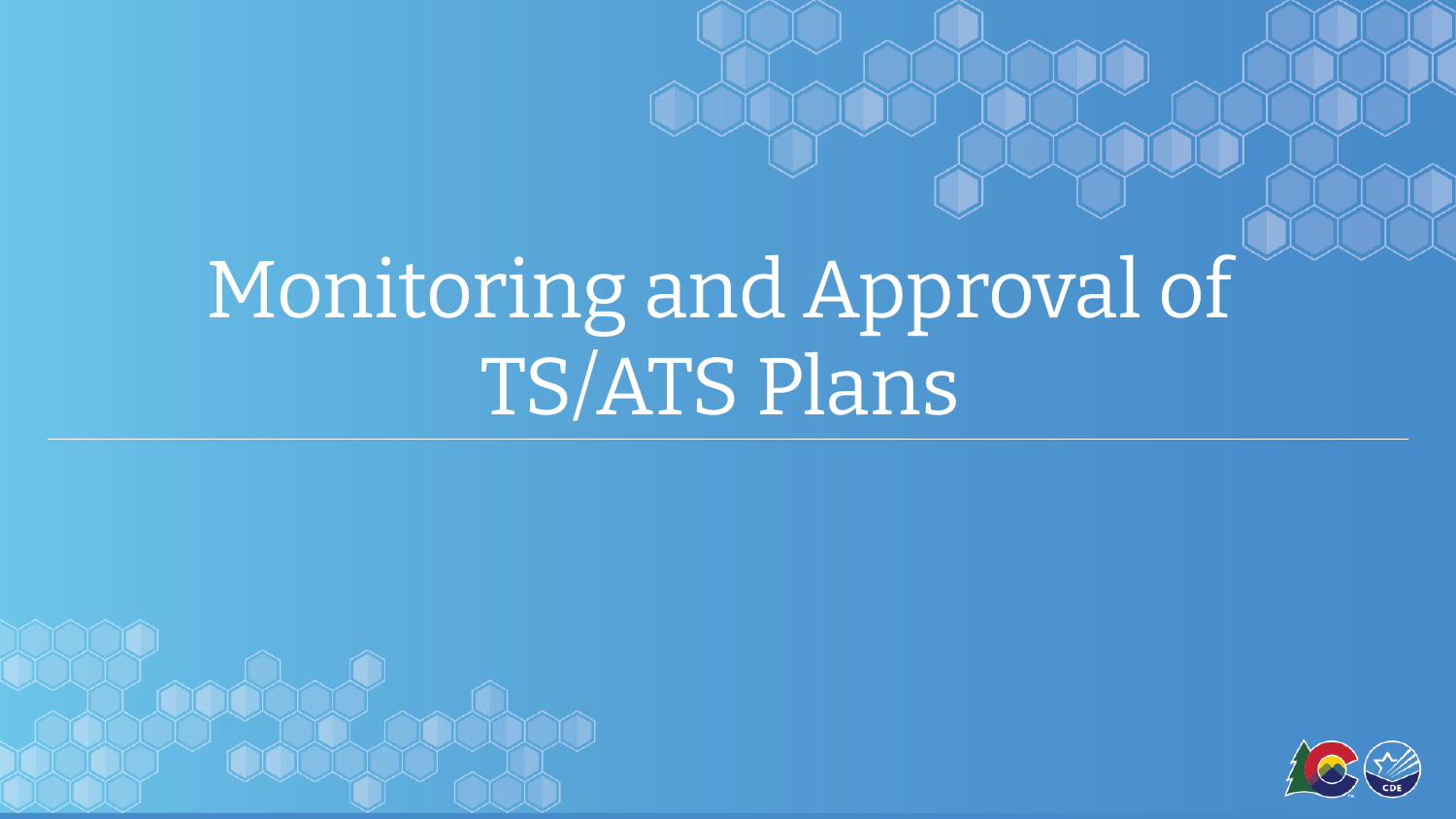

# Monitoring and Approval of
TS/ATS Plans